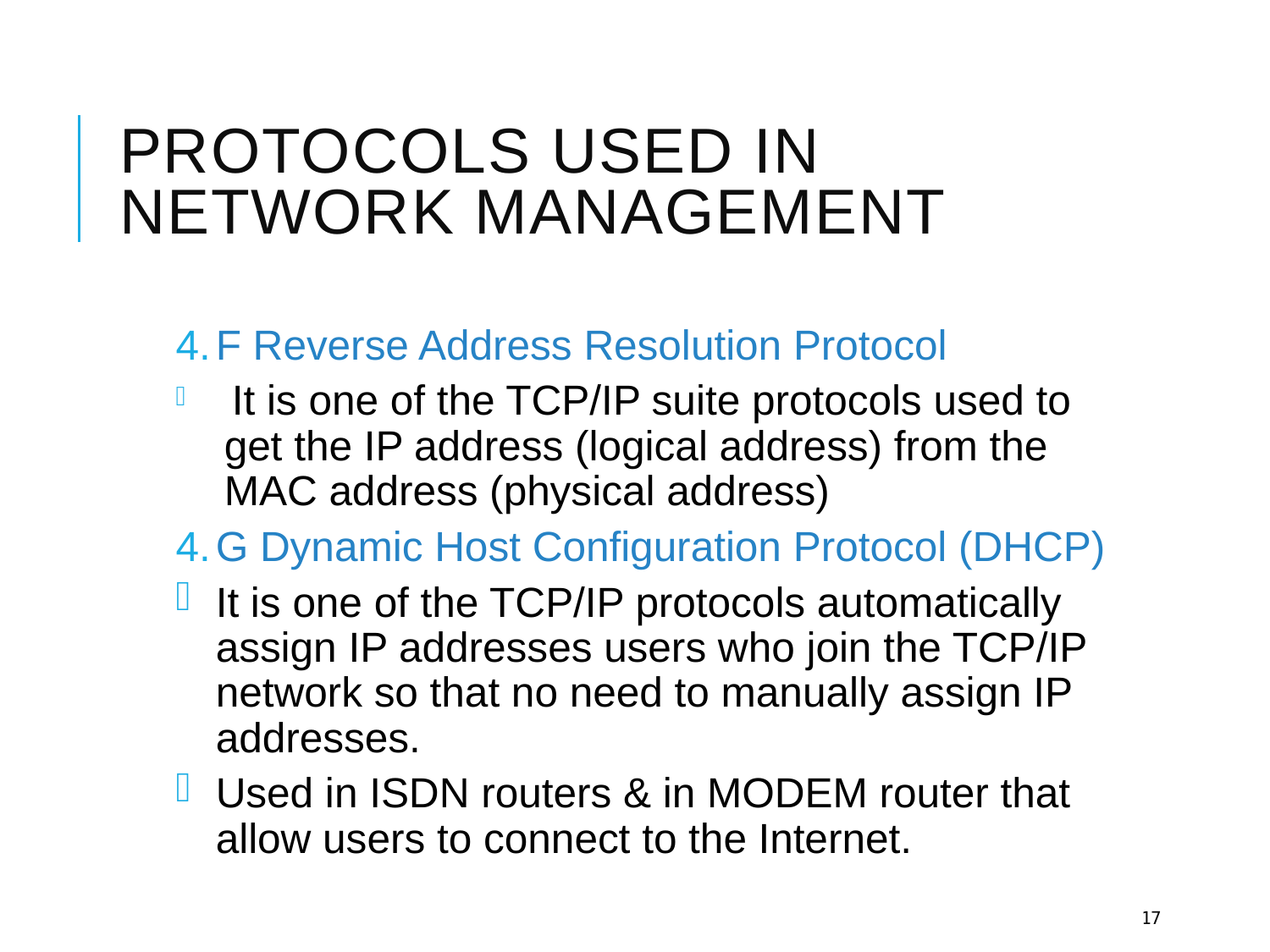

# Protocols used in Network Management
F Reverse Address Resolution Protocol
 It is one of the TCP/IP suite protocols used to get the IP address (logical address) from the MAC address (physical address)
G Dynamic Host Configuration Protocol (DHCP)
It is one of the TCP/IP protocols automatically assign IP addresses users who join the TCP/IP network so that no need to manually assign IP addresses.
Used in ISDN routers & in MODEM router that allow users to connect to the Internet.
17